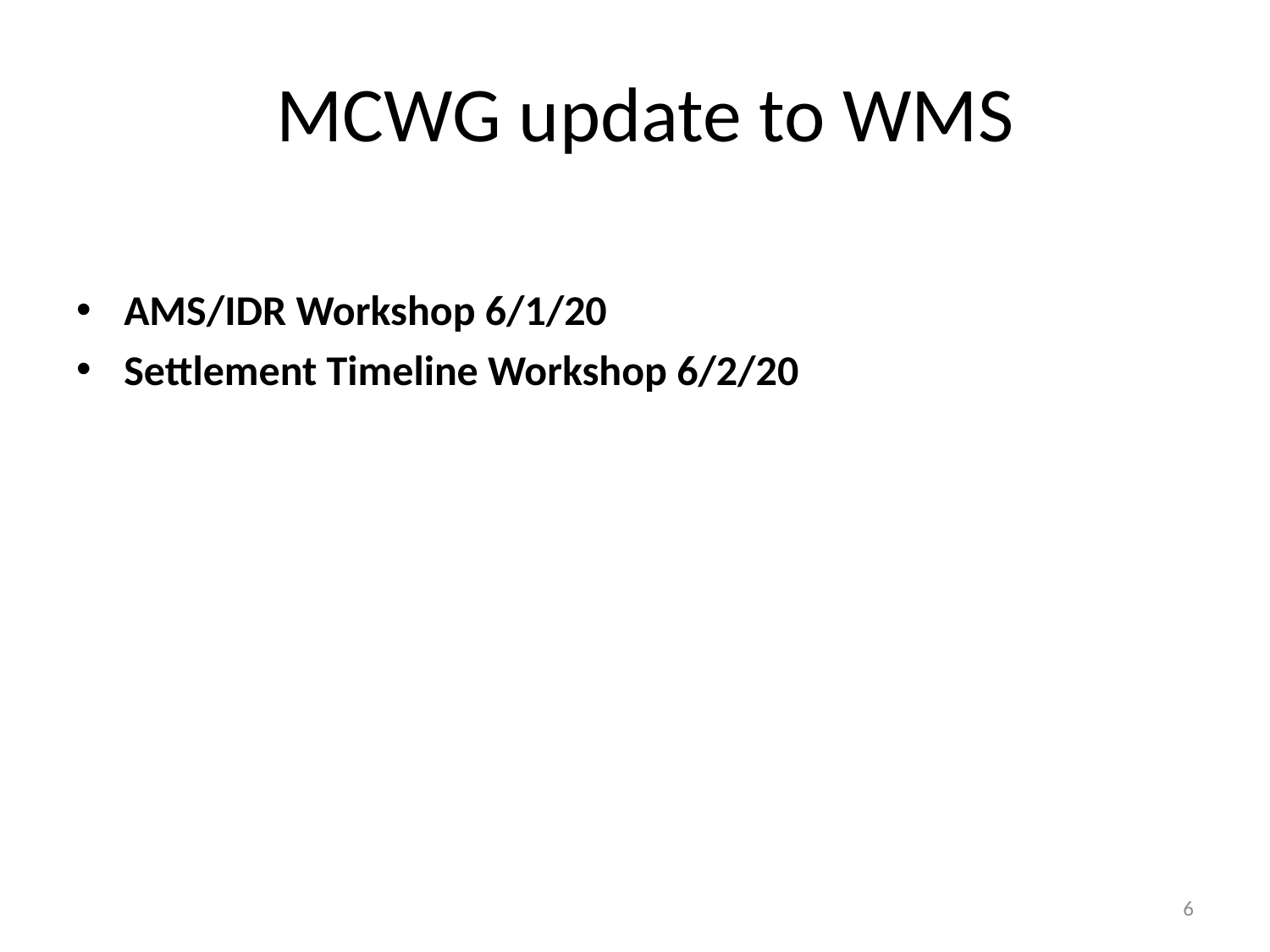

# MCWG update to WMS

AMS/IDR Workshop 6/1/20
Settlement Timeline Workshop 6/2/20
6